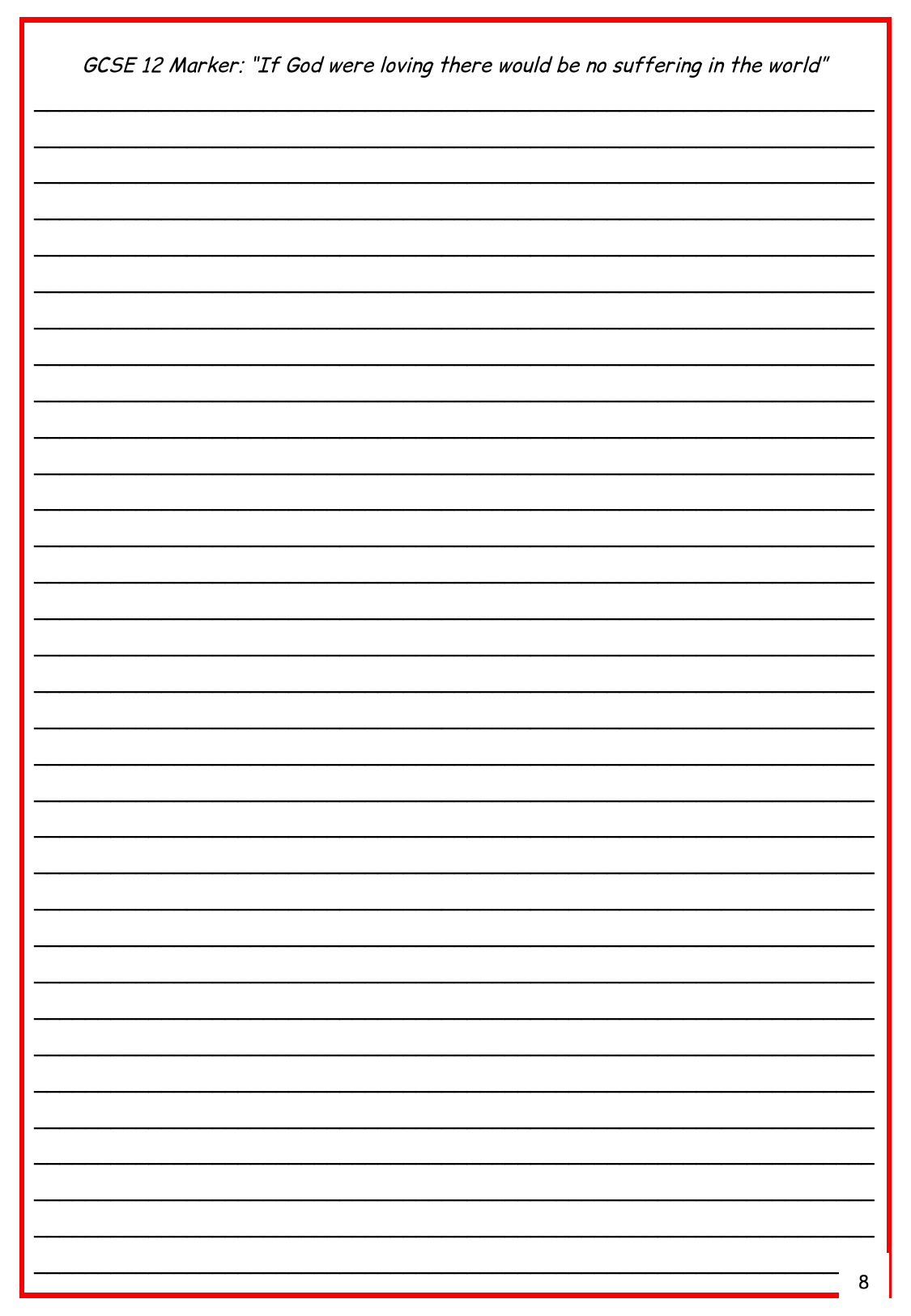

GCSE 12 Marker: “If God were loving there would be no suffering in the world”
____________________________________________________________________________________________________________________________________
__________________________________________________________________
__________________________________________________________________
____________________________________________________________________________________________________________________________________
__________________________________________________________________
____________________________________________________________________________________________________________________________________
__________________________________________________________________
__________________________________________________________________
__________________________________________________________________
__________________________________________________________________
__________________________________________________________________
__________________________________________________________________
__________________________________________________________________
__________________________________________________________________
__________________________________________________________________
__________________________________________________________________
__________________________________________________________________
__________________________________________________________________
__________________________________________________________________
__________________________________________________________________
__________________________________________________________________
__________________________________________________________________
__________________________________________________________________
__________________________________________________________________
____________________________________________________________________________________________________________________________________
__________________________________________________________________
__________________________________________________________________
__________________________________________________________________
__________________________________________________________________
8